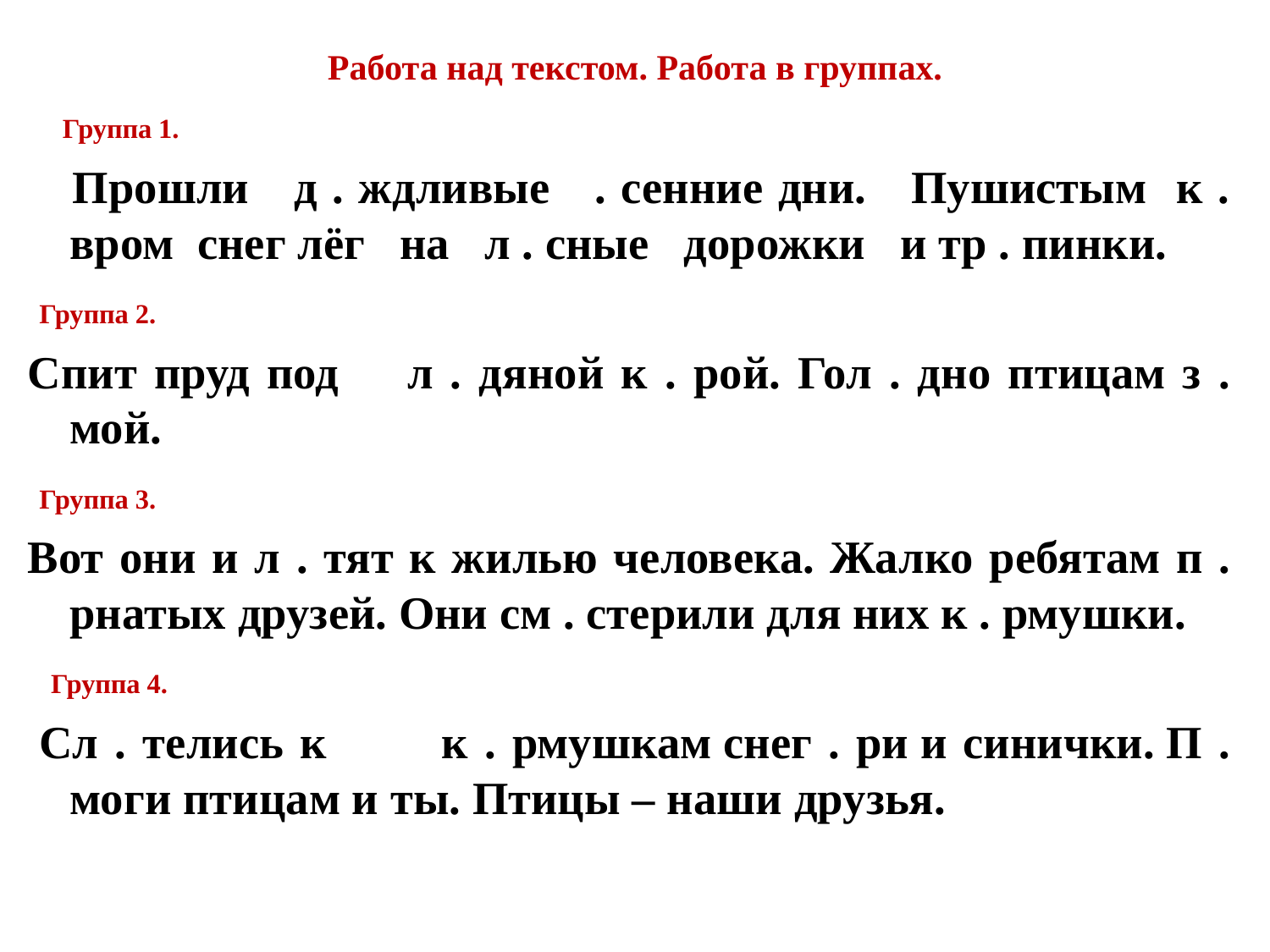

# Работа над текстом. Работа в группах.
   Группа 1.
   Прошли   д . ждливые   . сенние дни.   Пушистым  к . вром  снег лёг   на   л . сные   дорожки   и тр . пинки.
 Группа 2.
Спит пруд под    л . дяной к . рой. Гол . дно птицам з . мой.
 Группа 3.
Вот они и л . тят к жилью человека. Жалко ребятам п . рнатых друзей. Они см . стерили для них к . рмушки.
  Группа 4.
 Сл . телись к       к . рмушкам снег . ри и синички. П . моги птицам и ты. Птицы – наши друзья.